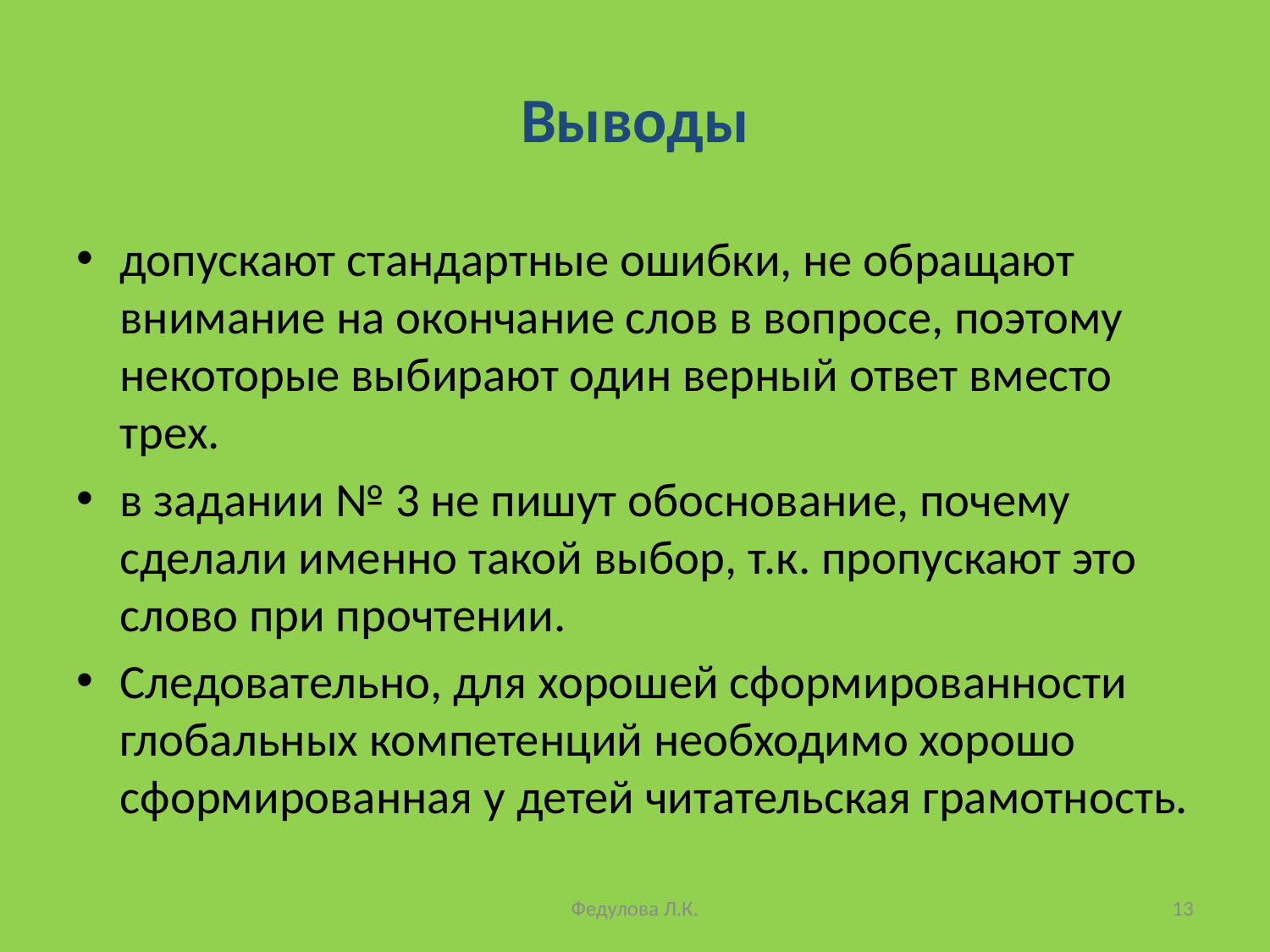

# Выводы
допускают стандартные ошибки, не обращают внимание на окончание слов в вопросе, поэтому некоторые выбирают один верный ответ вместо трех.
в задании № 3 не пишут обоснование, почему сделали именно такой выбор, т.к. пропускают это слово при прочтении.
Следовательно, для хорошей сформированности глобальных компетенций необходимо хорошо сформированная у детей читательская грамотность.

Федулова Л.К.
13